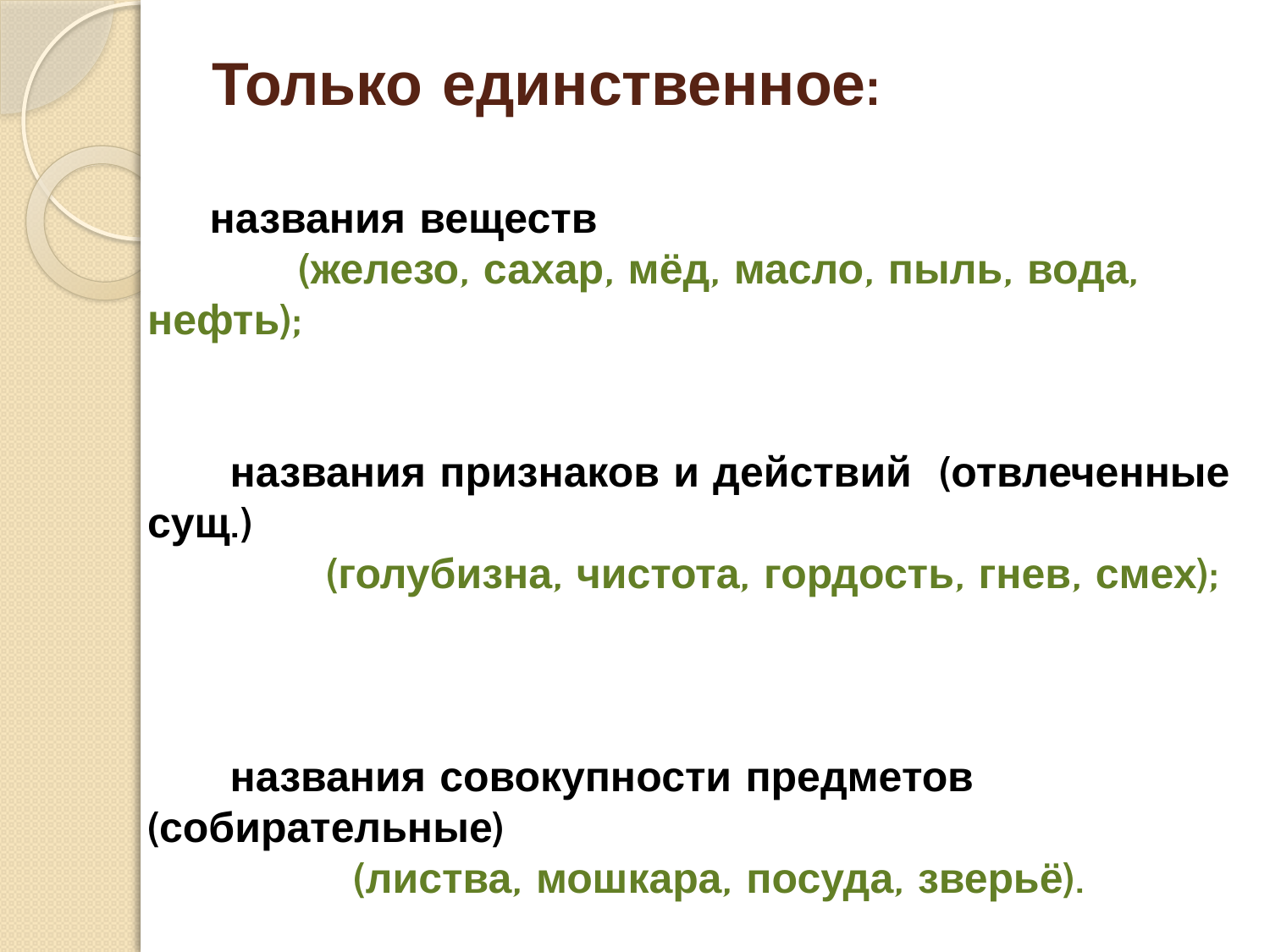

# Только единственное:
 
      названия веществ  
           (железо, сахар, мёд, масло, пыль, вода, нефть);    
      названия признаков и действий  (отвлеченные  сущ.)
             (голубизна, чистота, гордость, гнев, смех);    
      названия совокупности предметов  (собирательные) 
               (листва, мошкара, посуда, зверьё).

      собственные названия
               (Москва, Дрожжаное, Волга, Байкал)